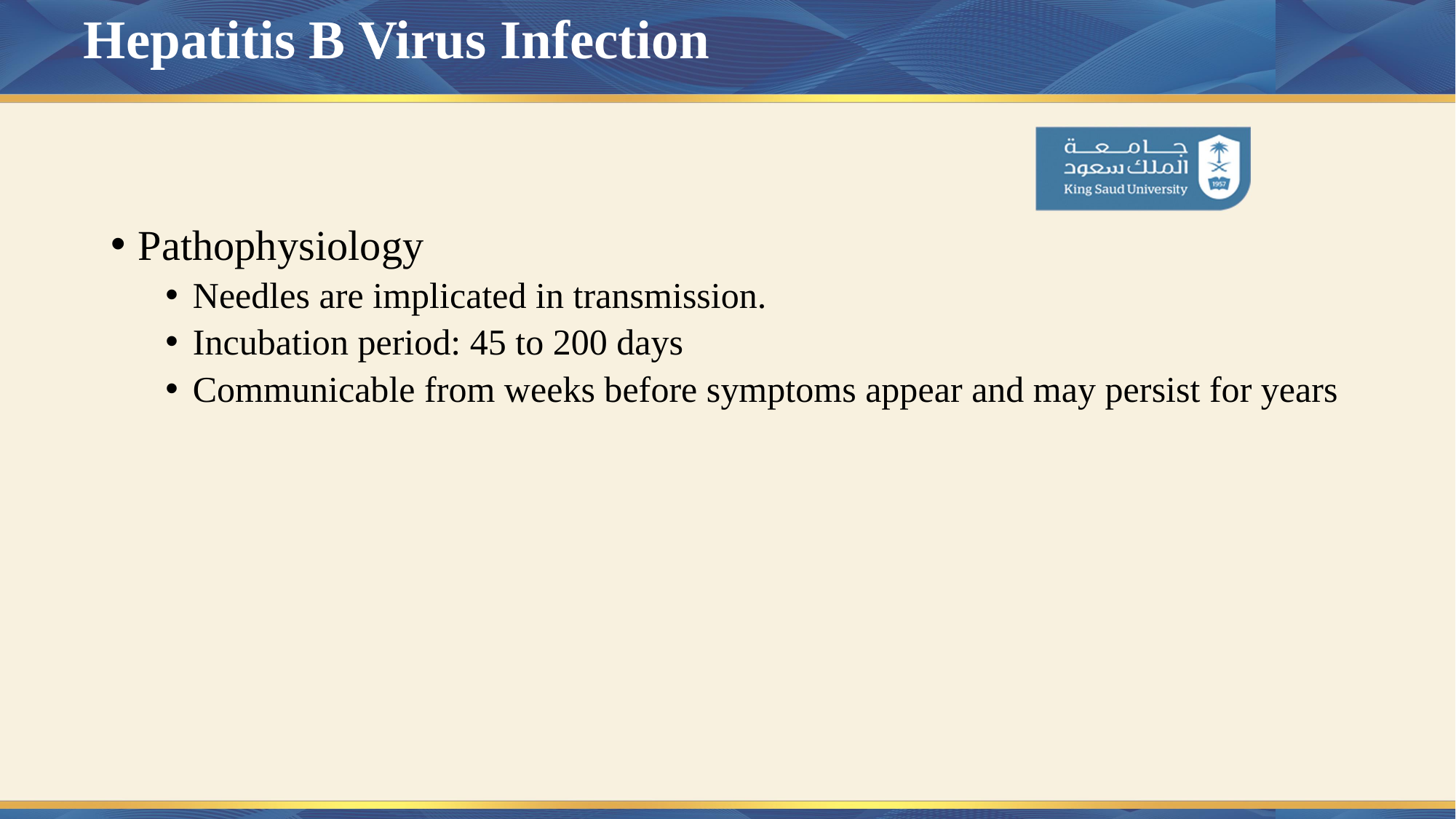

# Hepatitis B Virus Infection
Pathophysiology
Needles are implicated in transmission.
Incubation period: 45 to 200 days
Communicable from weeks before symptoms appear and may persist for years